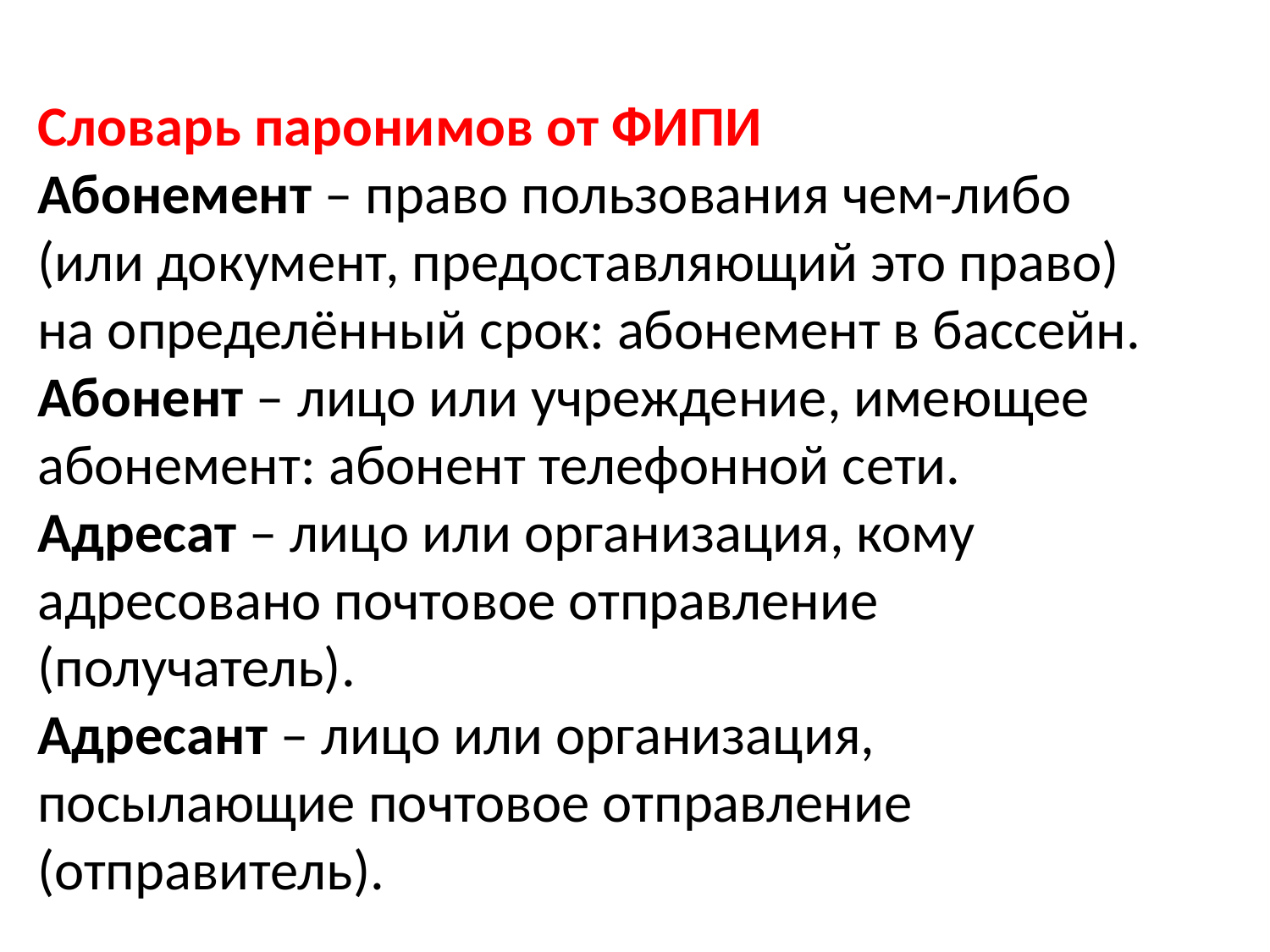

# Словарь паронимов от ФИПИ Абонемент – право пользования чем-либо (или документ, предоставляющий это право) на определённый срок: абонемент в бассейн. Абонент – лицо или учреждение, имеющее абонемент: абонент телефонной сети. Адресат – лицо или организация, кому адресовано почтовое отправление (получатель). Адресант – лицо или организация, посылающие почтовое отправление (отправитель).